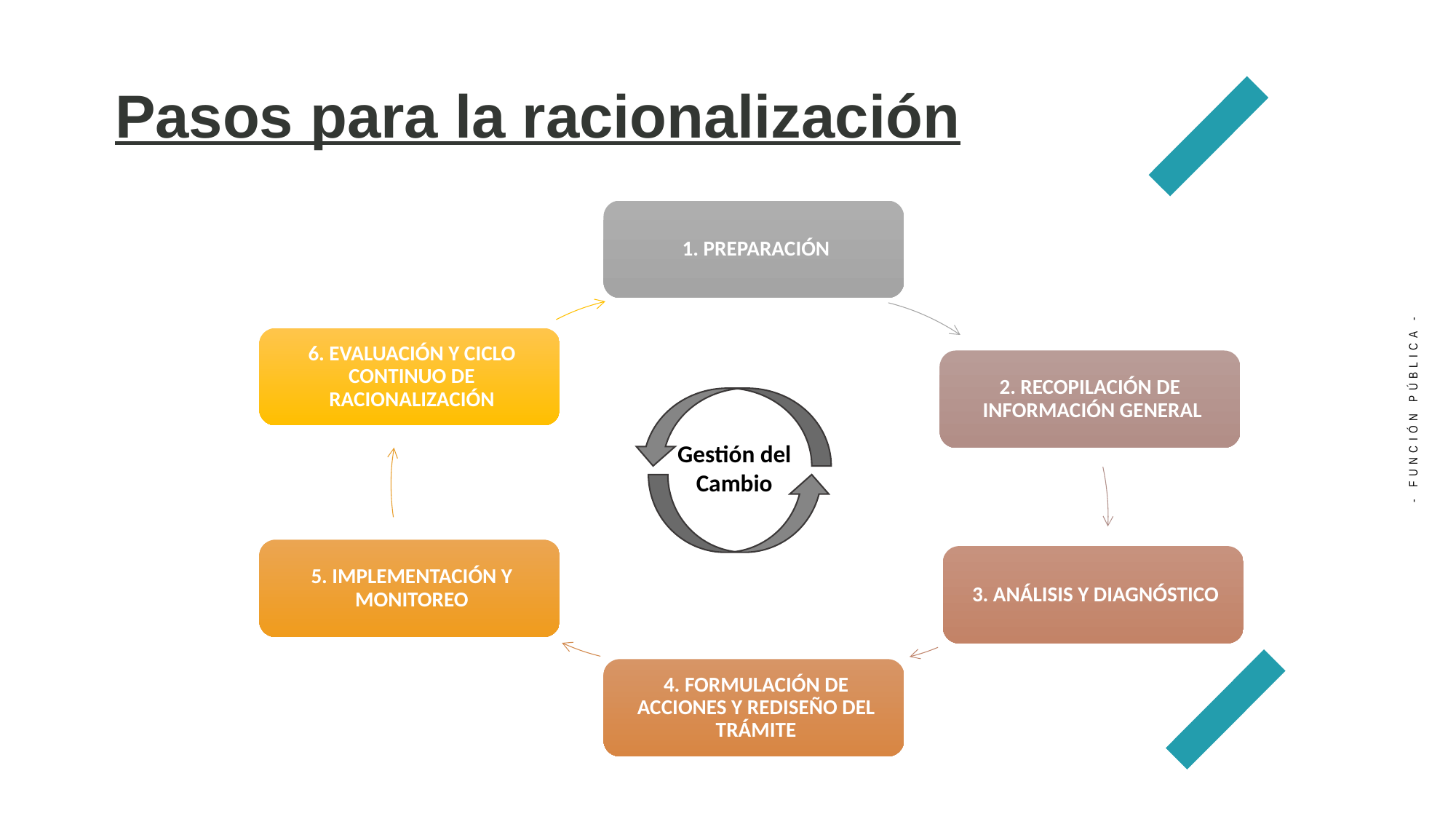

Pasos para la racionalización
1. PREPARACIÓN
2. RECOPILACIÓN DE  INFORMACIÓN GENERAL
3. ANÁLISIS Y DIAGNÓSTICO
4. FORMULACIÓN DE ACCIONES Y REDISEÑO DEL TRÁMITE
5. IMPLEMENTACIÓN Y MONITOREO
6. EVALUACIÓN Y CICLO CONTINUO DE RACIONALIZACIÓN

Gestión del Cambio